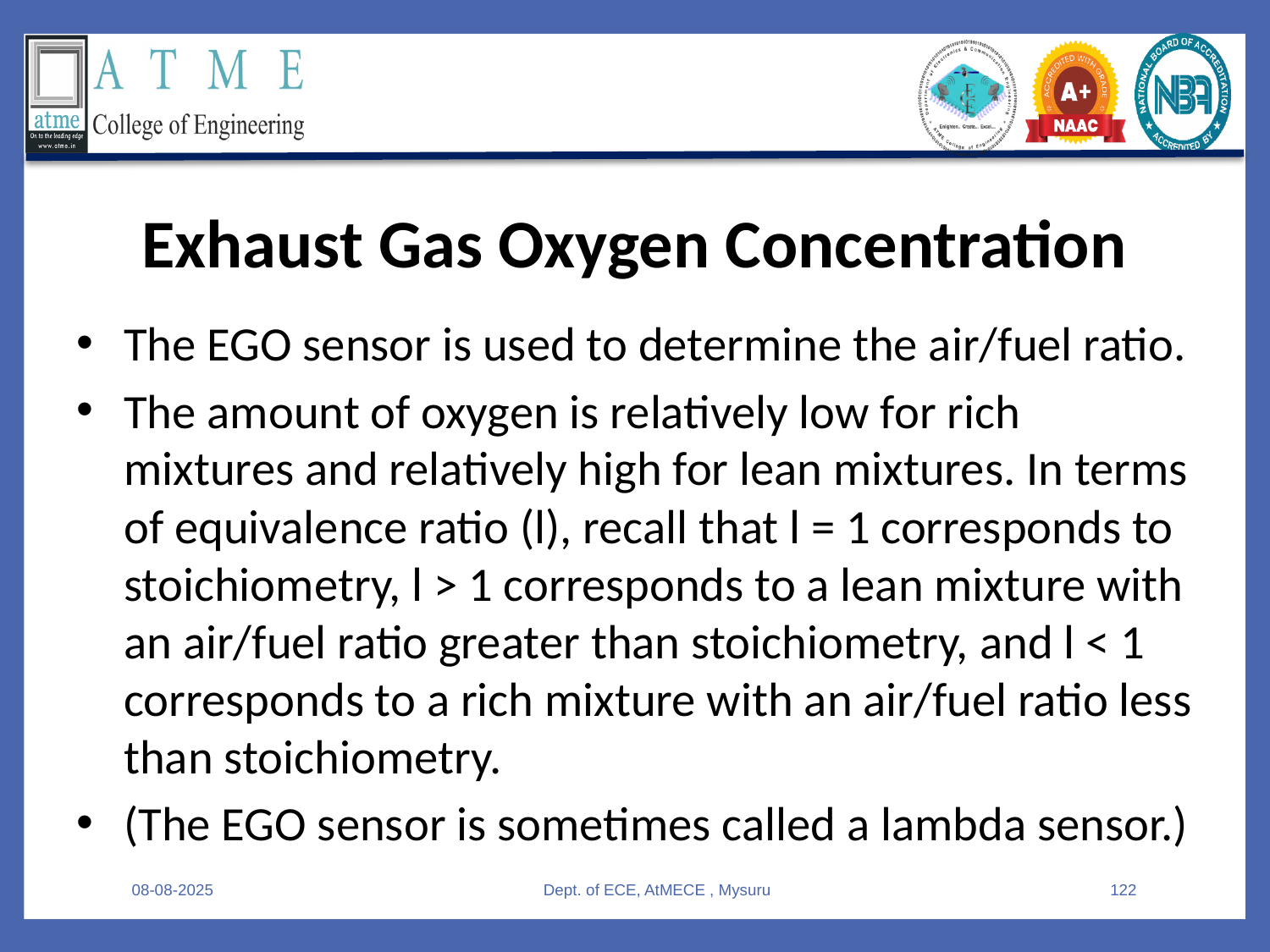

Exhaust Gas Oxygen Concentration
The EGO sensor is used to determine the air/fuel ratio.
The amount of oxygen is relatively low for rich mixtures and relatively high for lean mixtures. In terms of equivalence ratio (l), recall that l = 1 corresponds to stoichiometry, l > 1 corresponds to a lean mixture with an air/fuel ratio greater than stoichiometry, and l < 1 corresponds to a rich mixture with an air/fuel ratio less than stoichiometry.
(The EGO sensor is sometimes called a lambda sensor.)
08-08-2025
Dept. of ECE, AtMECE , Mysuru
122